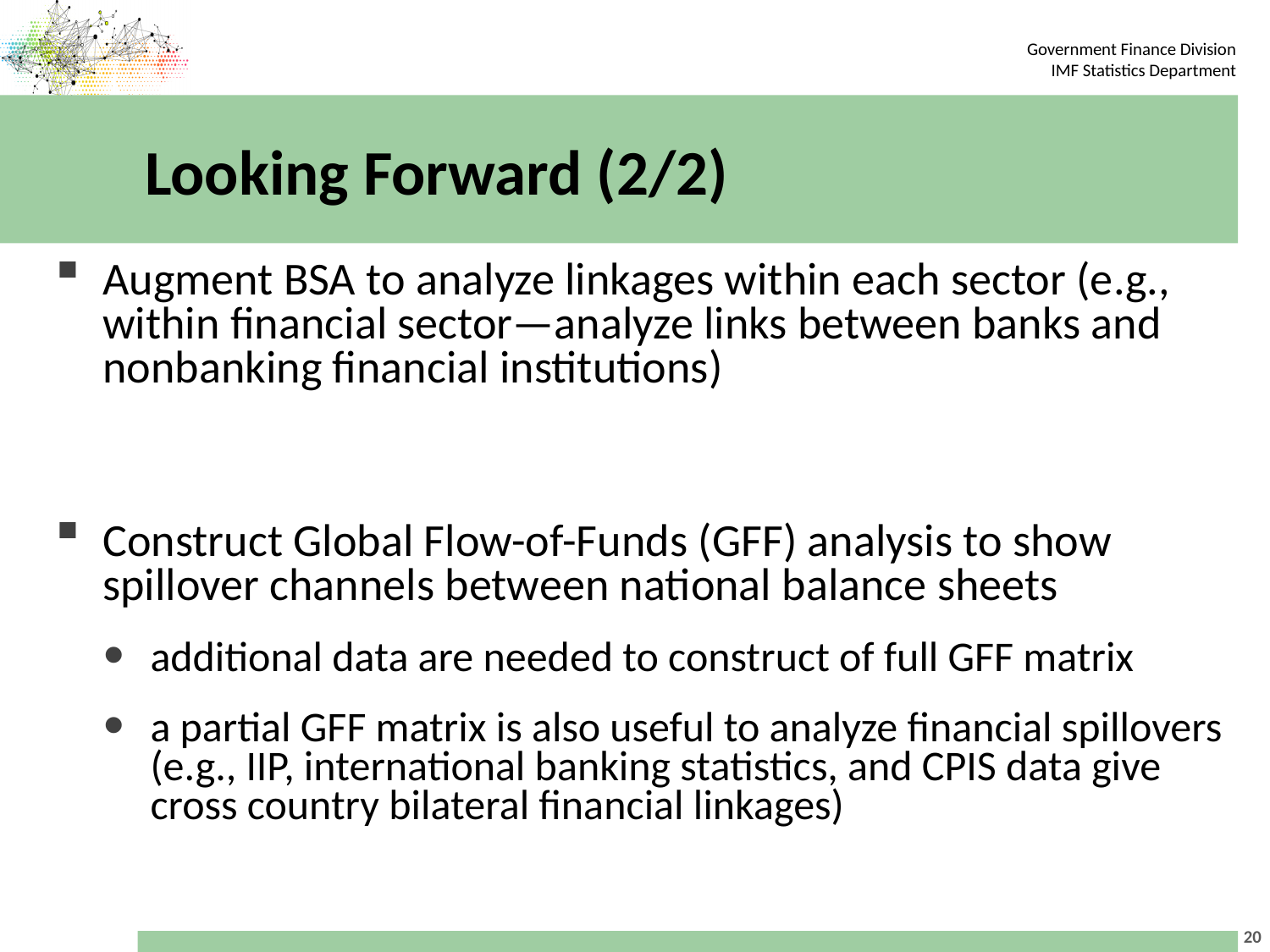

# Looking Forward (2/2)
Augment BSA to analyze linkages within each sector (e.g., within financial sector—analyze links between banks and nonbanking financial institutions)

Construct Global Flow-of-Funds (GFF) analysis to show spillover channels between national balance sheets
additional data are needed to construct of full GFF matrix
a partial GFF matrix is also useful to analyze financial spillovers (e.g., IIP, international banking statistics, and CPIS data give cross country bilateral financial linkages)

20